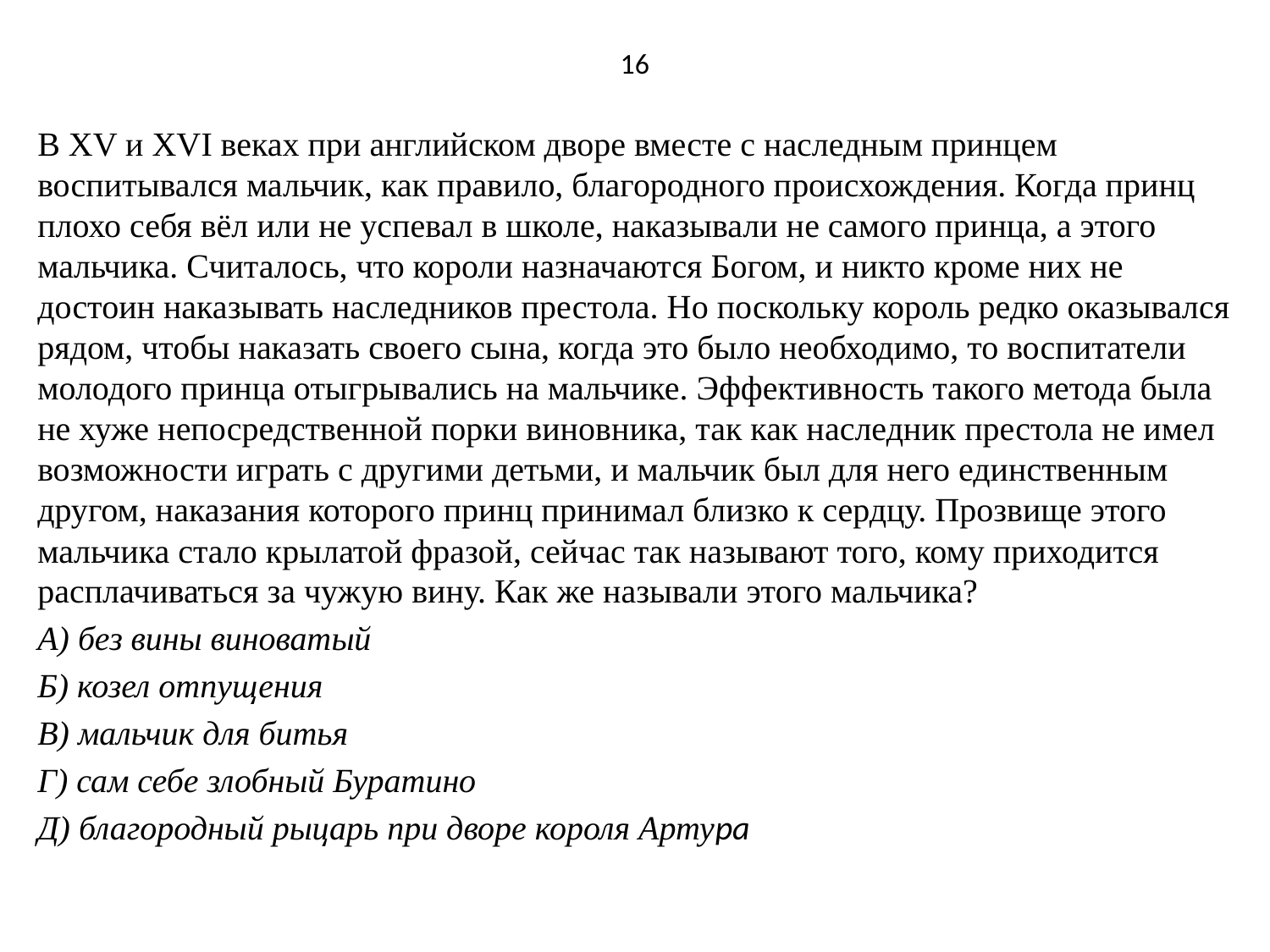

# 16
В XV и XVI веках при английском дворе вместе с наследным принцем воспитывался мальчик, как правило, благородного происхождения. Когда принц плохо себя вёл или не успевал в школе, наказывали не самого принца, а этого мальчика. Считалось, что короли назначаются Богом, и никто кроме них не достоин наказывать наследников престола. Но поскольку король редко оказывался рядом, чтобы наказать своего сына, когда это было необходимо, то воспитатели молодого принца отыгрывались на мальчике. Эффективность такого метода была не хуже непосредственной порки виновника, так как наследник престола не имел возможности играть с другими детьми, и мальчик был для него единственным другом, наказания которого принц принимал близко к сердцу. Прозвище этого мальчика стало крылатой фразой, сейчас так называют того, кому приходится расплачиваться за чужую вину. Как же называли этого мальчика?
А) без вины виноватый
Б) козел отпущения
В) мальчик для битья
Г) сам себе злобный Буратино
Д) благородный рыцарь при дворе короля Артура